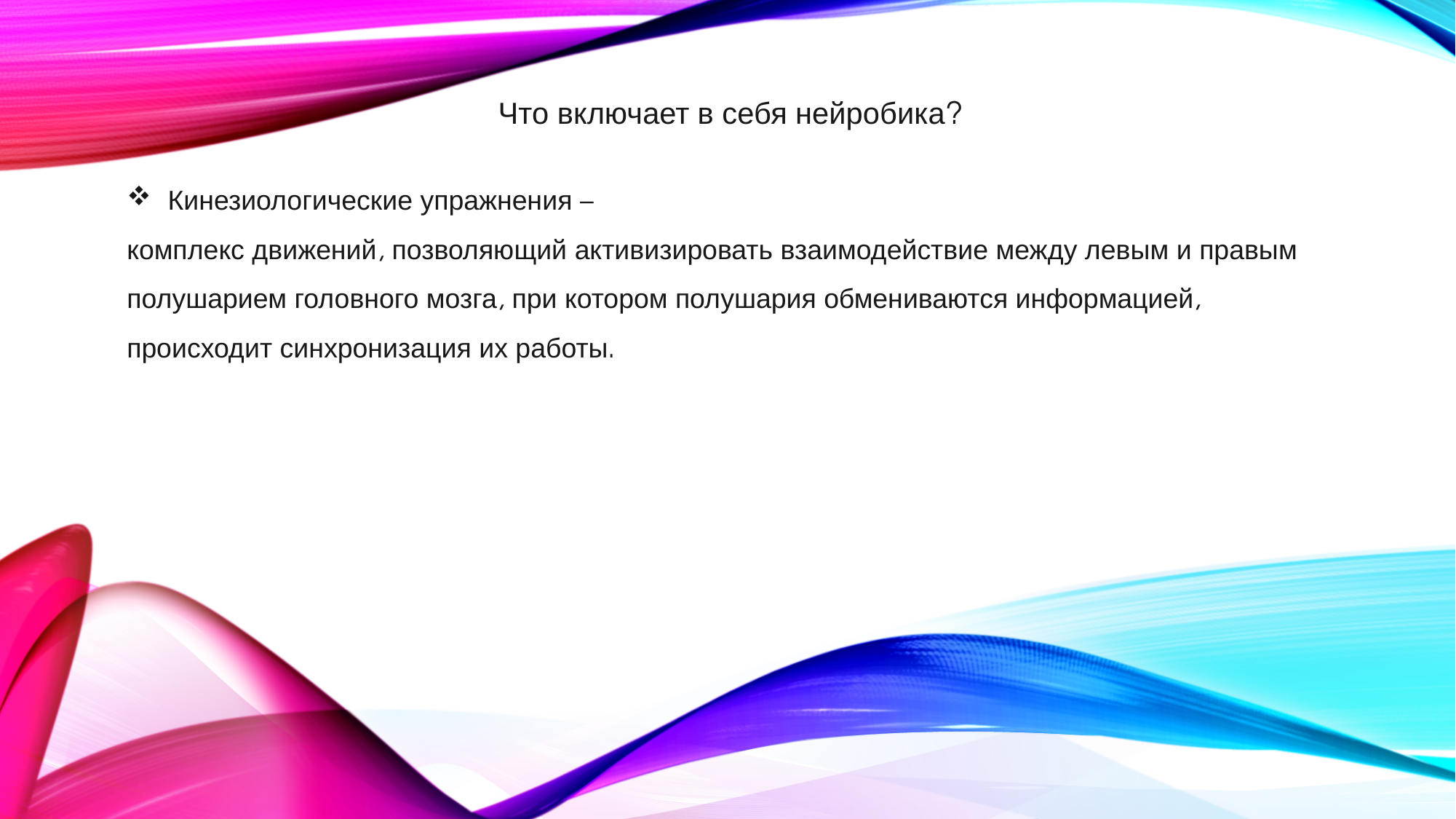

#
Что включает в себя нейробика?

 Кинезиологические упражнения –
комплекс движений, позволяющий активизировать взаимодействие между левым и правым полушарием головного мозга, при котором полушария обмениваются информацией, происходит синхронизация их работы.